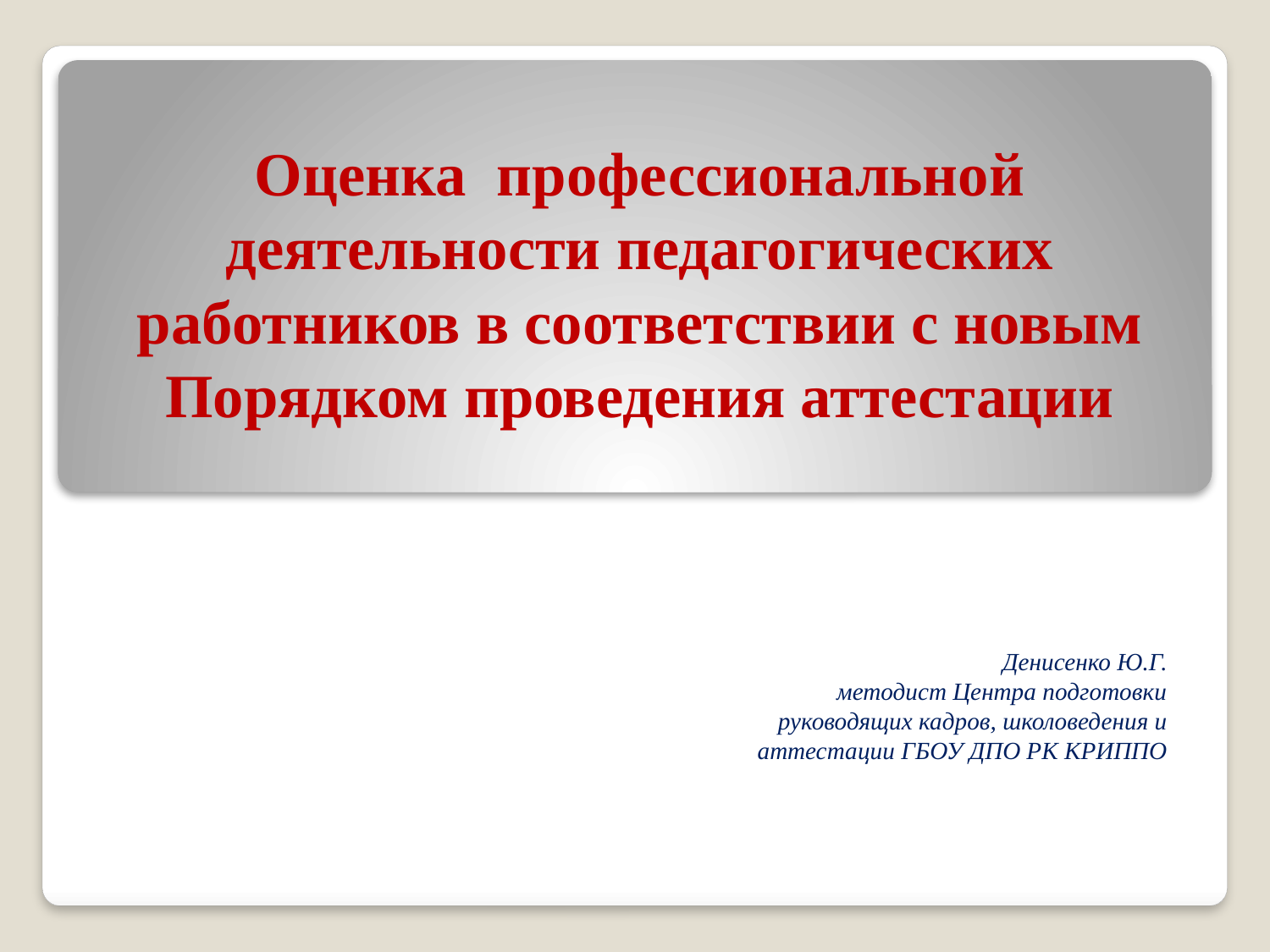

# Оценка  профессиональной деятельности педагогических работников в соответствии с новым Порядком проведения аттестации
Денисенко Ю.Г.
методист Центра подготовки руководящих кадров, школоведения и аттестации ГБОУ ДПО РК КРИППО